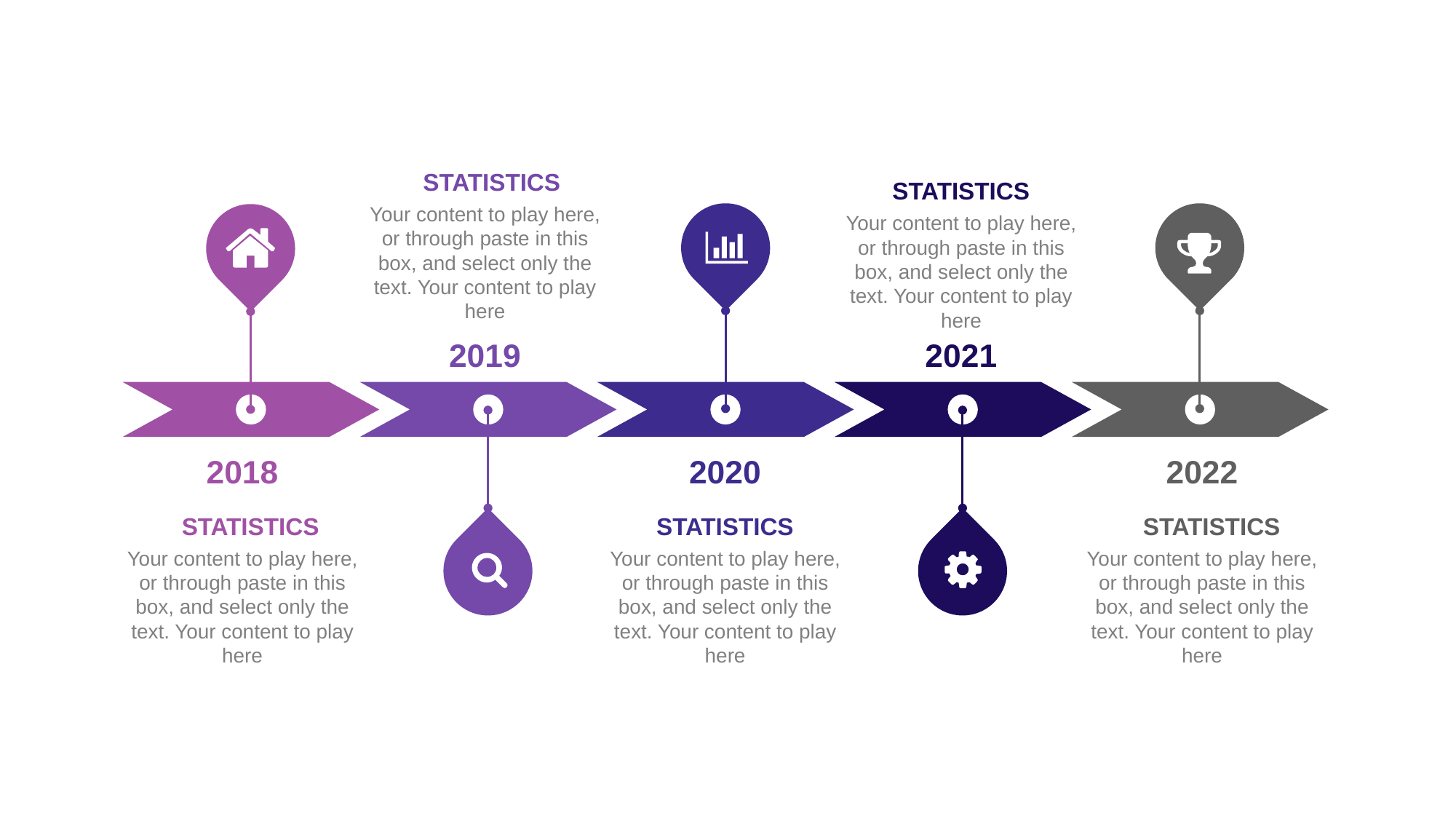

STATISTICS
Your content to play here, or through paste in this box, and select only the text. Your content to play here
STATISTICS
Your content to play here, or through paste in this box, and select only the text. Your content to play here

2019
2021

2018
2020
2022
STATISTICS
Your content to play here, or through paste in this box, and select only the text. Your content to play here
STATISTICS
Your content to play here, or through paste in this box, and select only the text. Your content to play here
STATISTICS
Your content to play here, or through paste in this box, and select only the text. Your content to play here